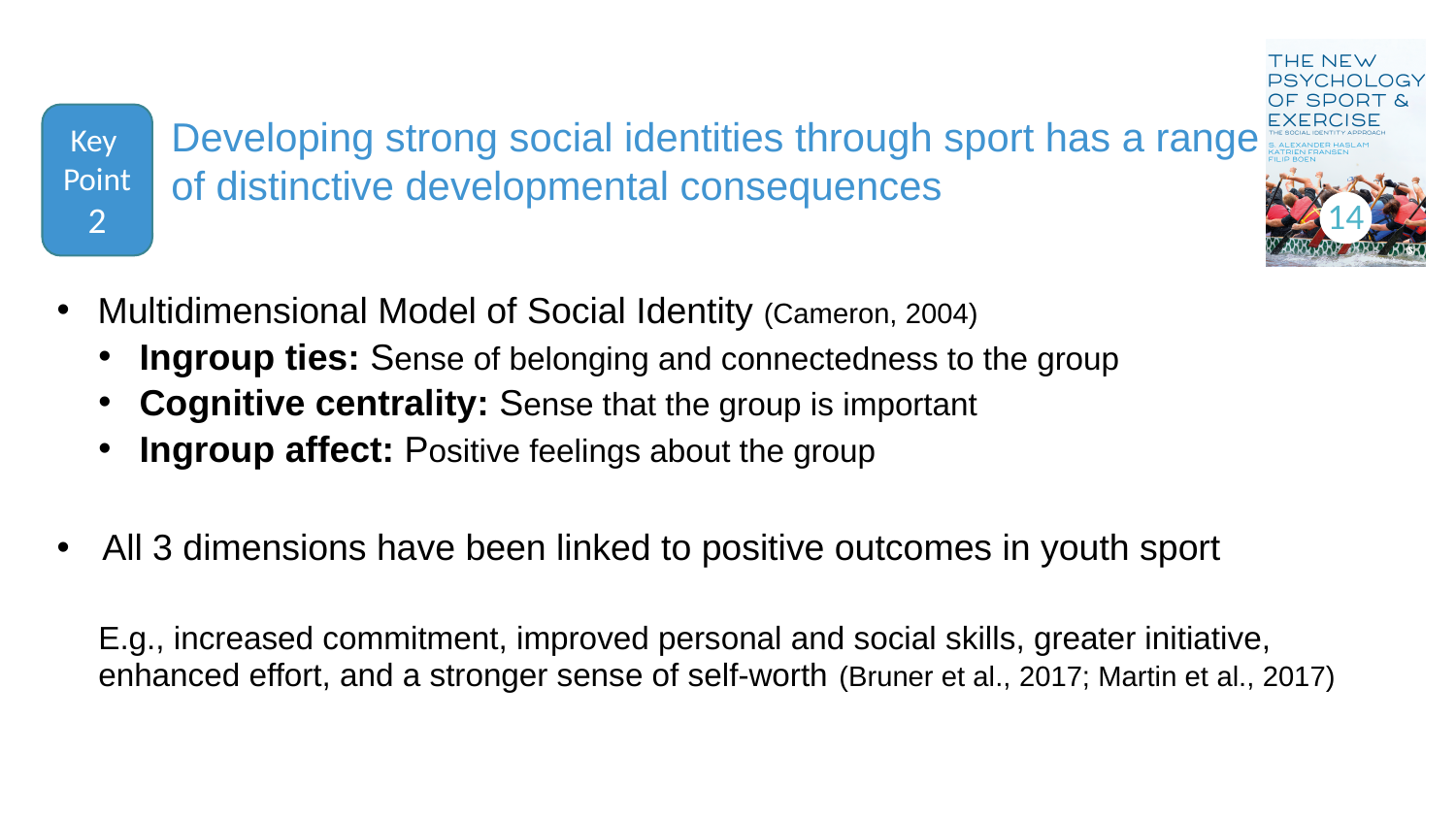

14
Key
Point
2
Developing strong social identities through sport has a range of distinctive developmental consequences
Multidimensional Model of Social Identity (Cameron, 2004)
Ingroup ties: Sense of belonging and connectedness to the group
Cognitive centrality: Sense that the group is important
Ingroup affect: Positive feelings about the group

All 3 dimensions have been linked to positive outcomes in youth sport

E.g., increased commitment, improved personal and social skills, greater initiative, enhanced effort, and a stronger sense of self-worth (Bruner et al., 2017; Martin et al., 2017)